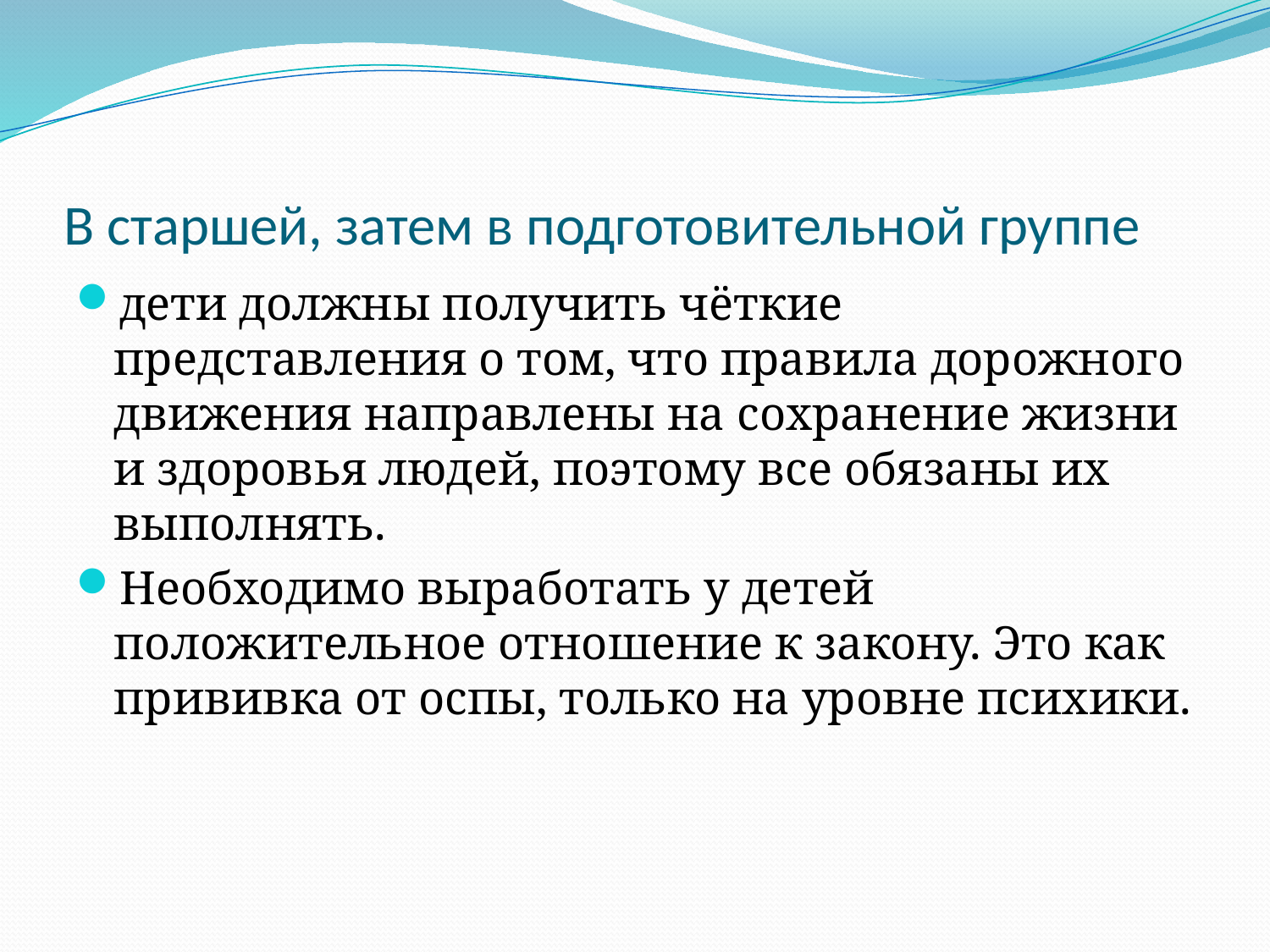

# В старшей, затем в подготовительной группе
дети должны получить чёткие представления о том, что правила дорожного движения направлены на сохранение жизни и здоровья людей, поэтому все обязаны их выполнять.
Необходимо выработать у детей положительное отношение к закону. Это как прививка от оспы, только на уровне психики.